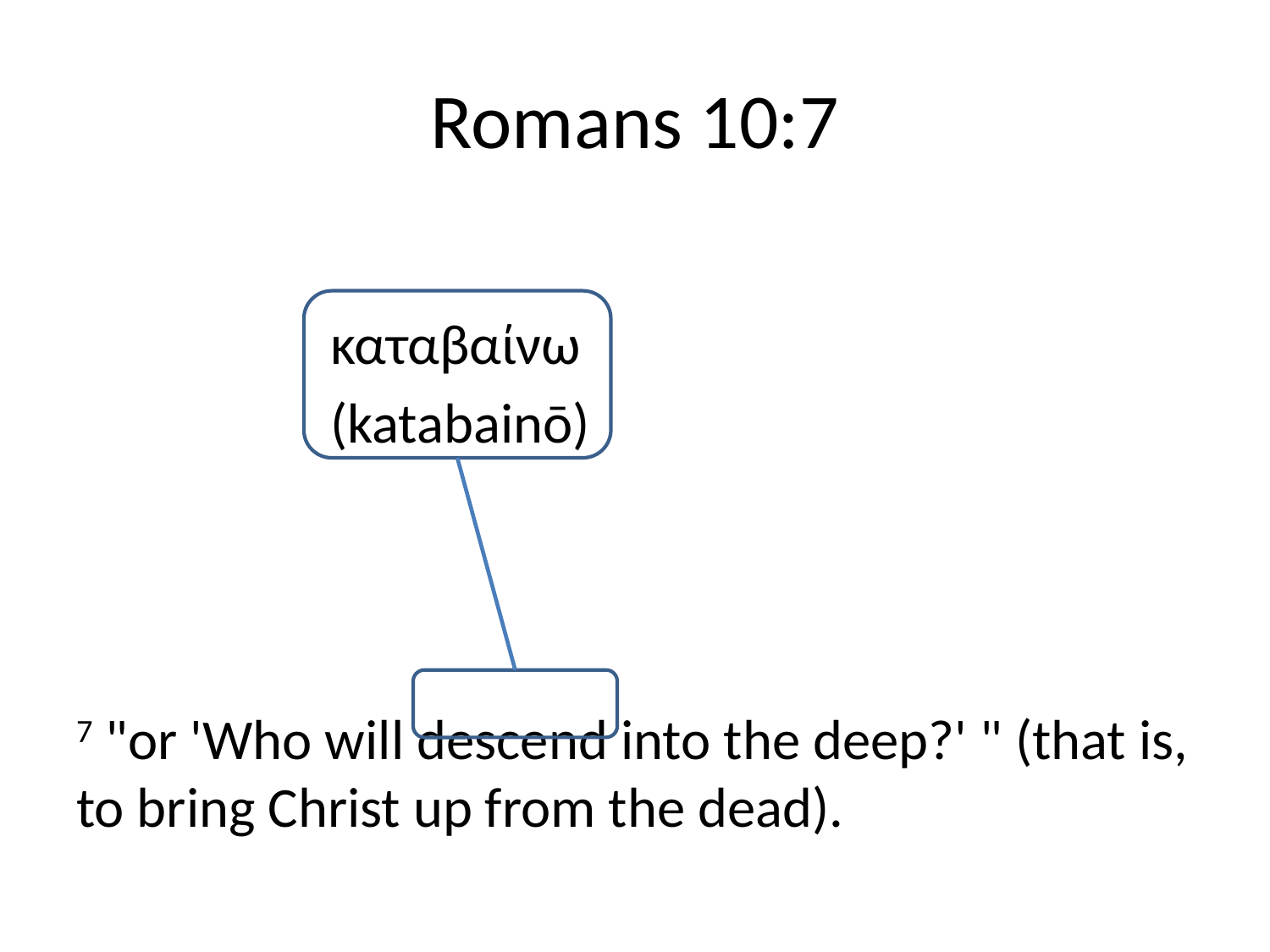

# Romans 10:7

		καταβαίνω
		(katabainō)

7 "or 'Who will descend into the deep?' " (that is, to bring Christ up from the dead).